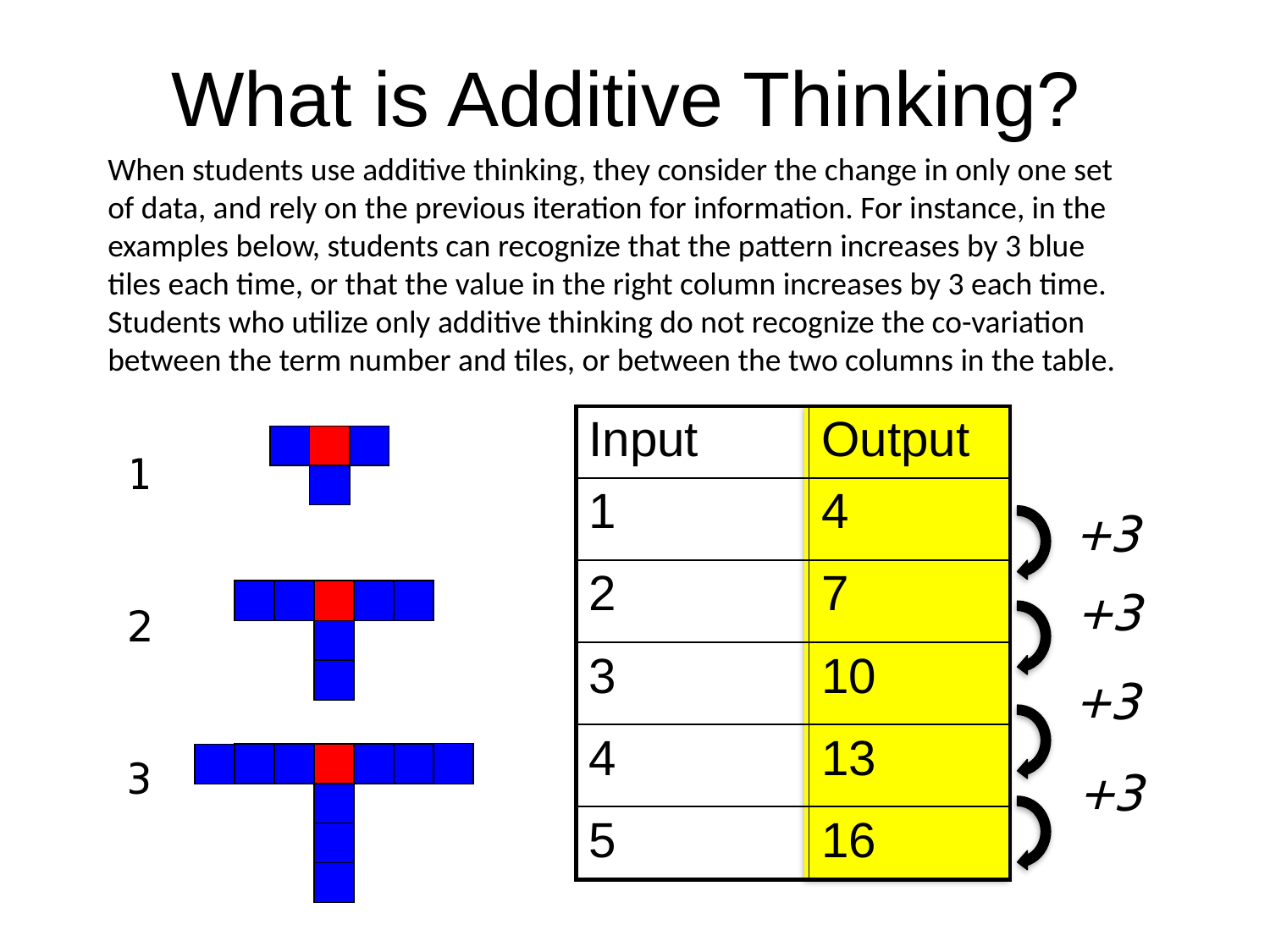

# What is Additive Thinking?
When students use additive thinking, they consider the change in only one set of data, and rely on the previous iteration for information. For instance, in the examples below, students can recognize that the pattern increases by 3 blue tiles each time, or that the value in the right column increases by 3 each time. Students who utilize only additive thinking do not recognize the co-variation between the term number and tiles, or between the two columns in the table.

| Input | Output |
| --- | --- |
| 1 | 4 |
| 2 | 7 |
| 3 | 10 |
| 4 | 13 |
| 5 | 16 |

1

2

3
+3

+3

+3

+3